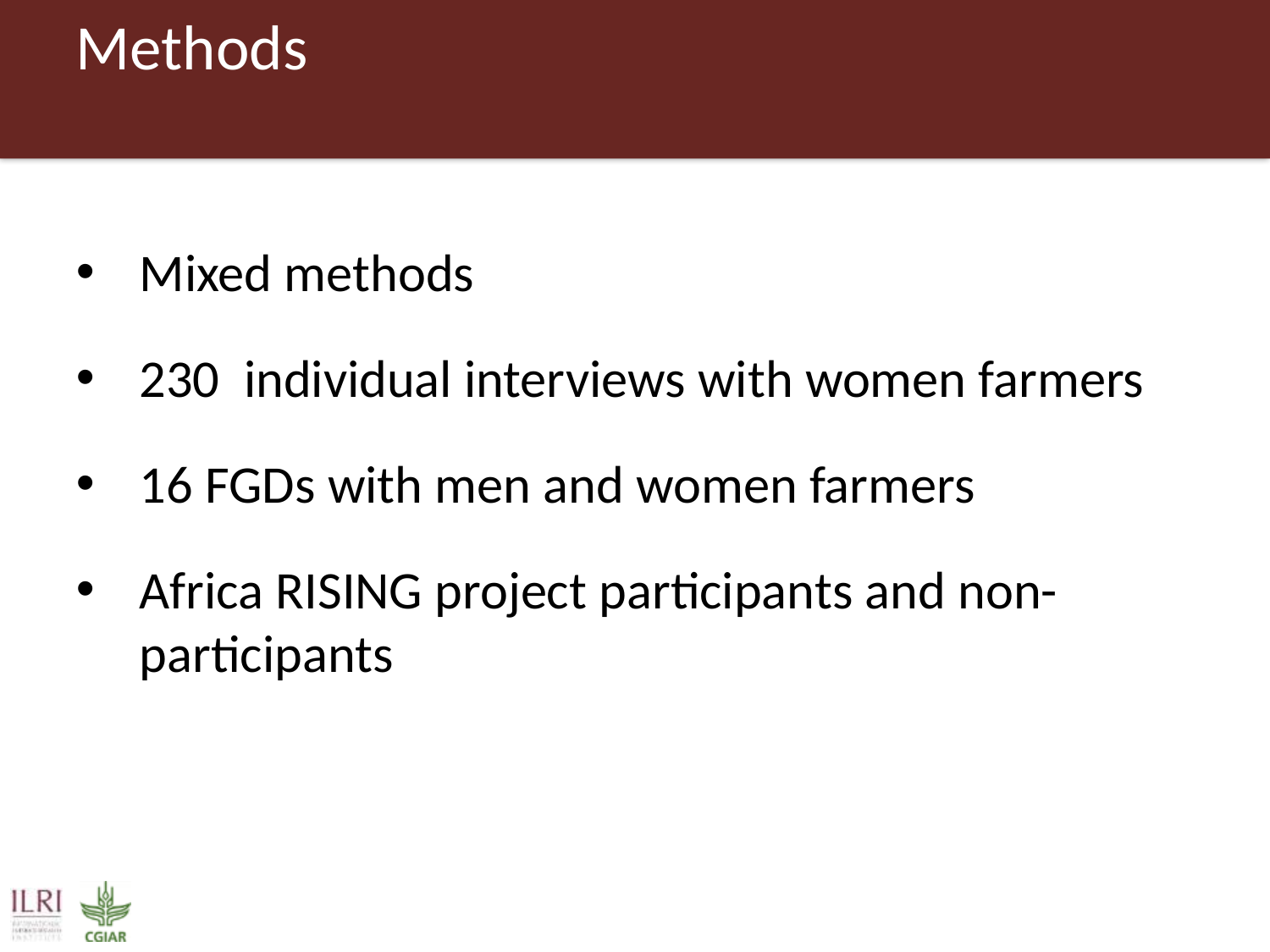

# Methods
Mixed methods
230  individual interviews with women farmers
16 FGDs with men and women farmers
Africa RISING project participants and non-participants